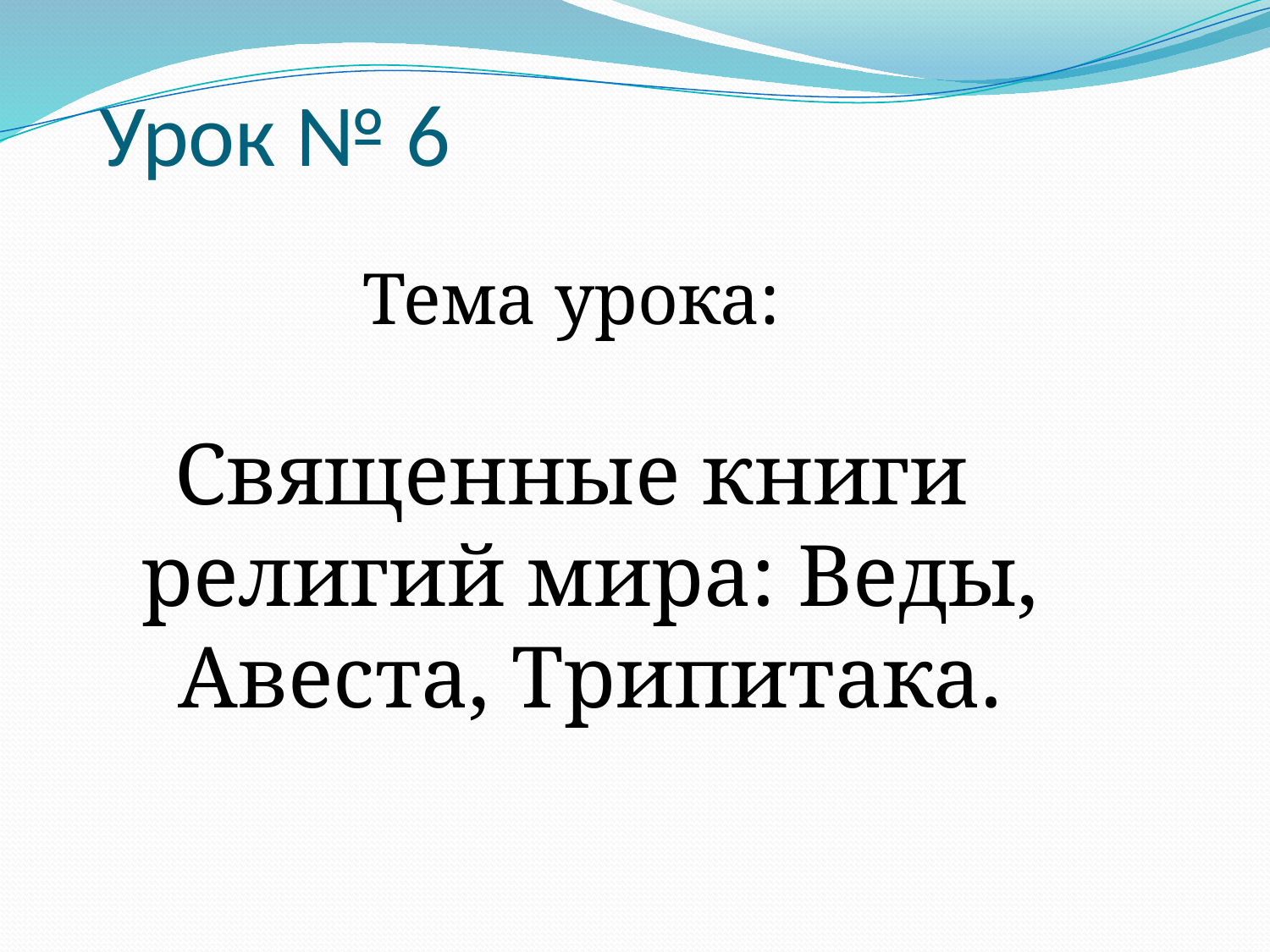

Урок № 6
Тема урока:

Священные книги религий мира: Веды, Авеста, Трипитака.